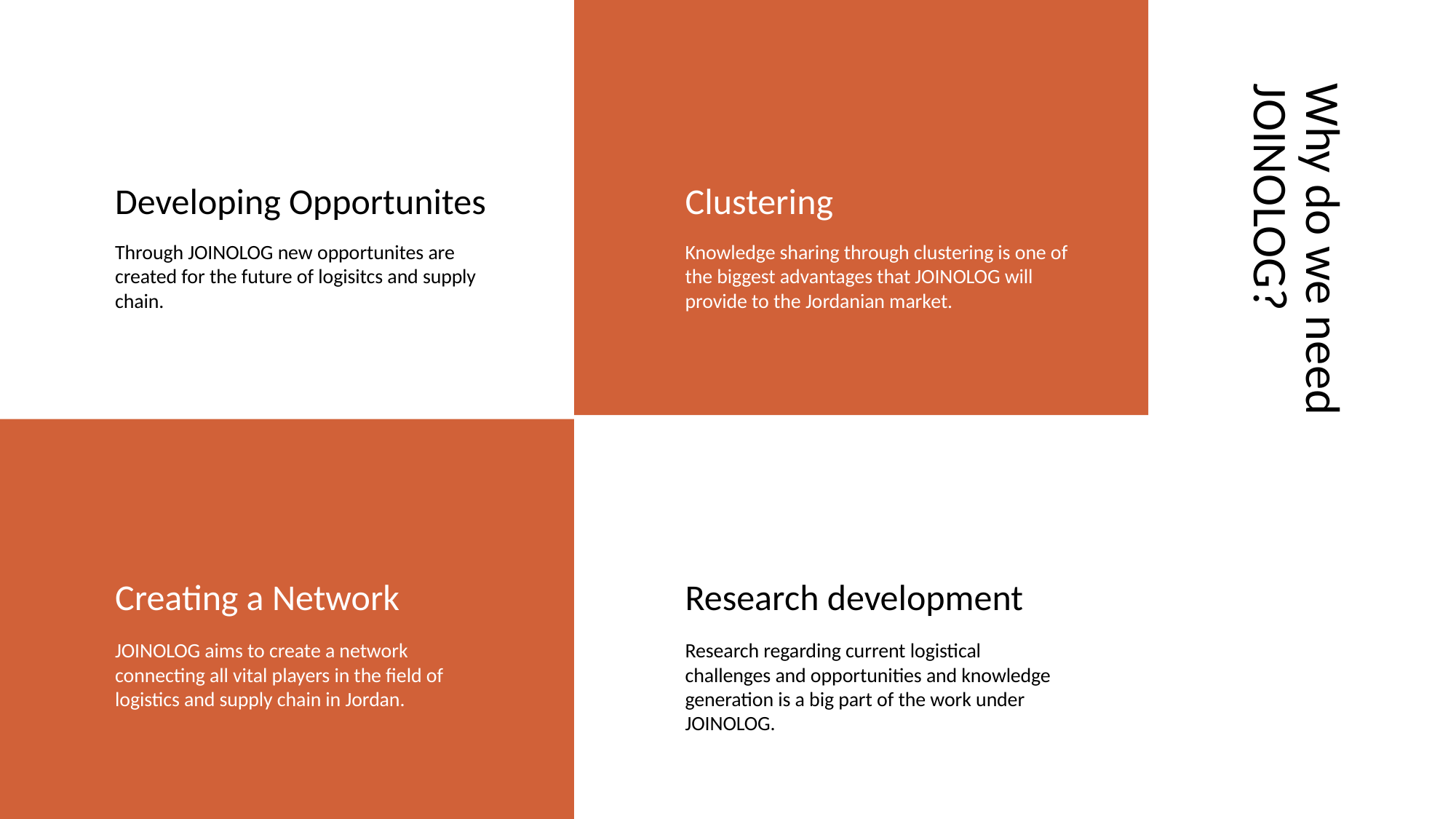

# Developing Opportunites
Clustering
Through JOINOLOG new opportunites are created for the future of logisitcs and supply chain.
Knowledge sharing through clustering is one of the biggest advantages that JOINOLOG will provide to the Jordanian market.
Why do we need JOINOLOG?

Creating a Network
Research development
JOINOLOG aims to create a network connecting all vital players in the field of logistics and supply chain in Jordan.
Research regarding current logistical challenges and opportunities and knowledge generation is a big part of the work under JOINOLOG.